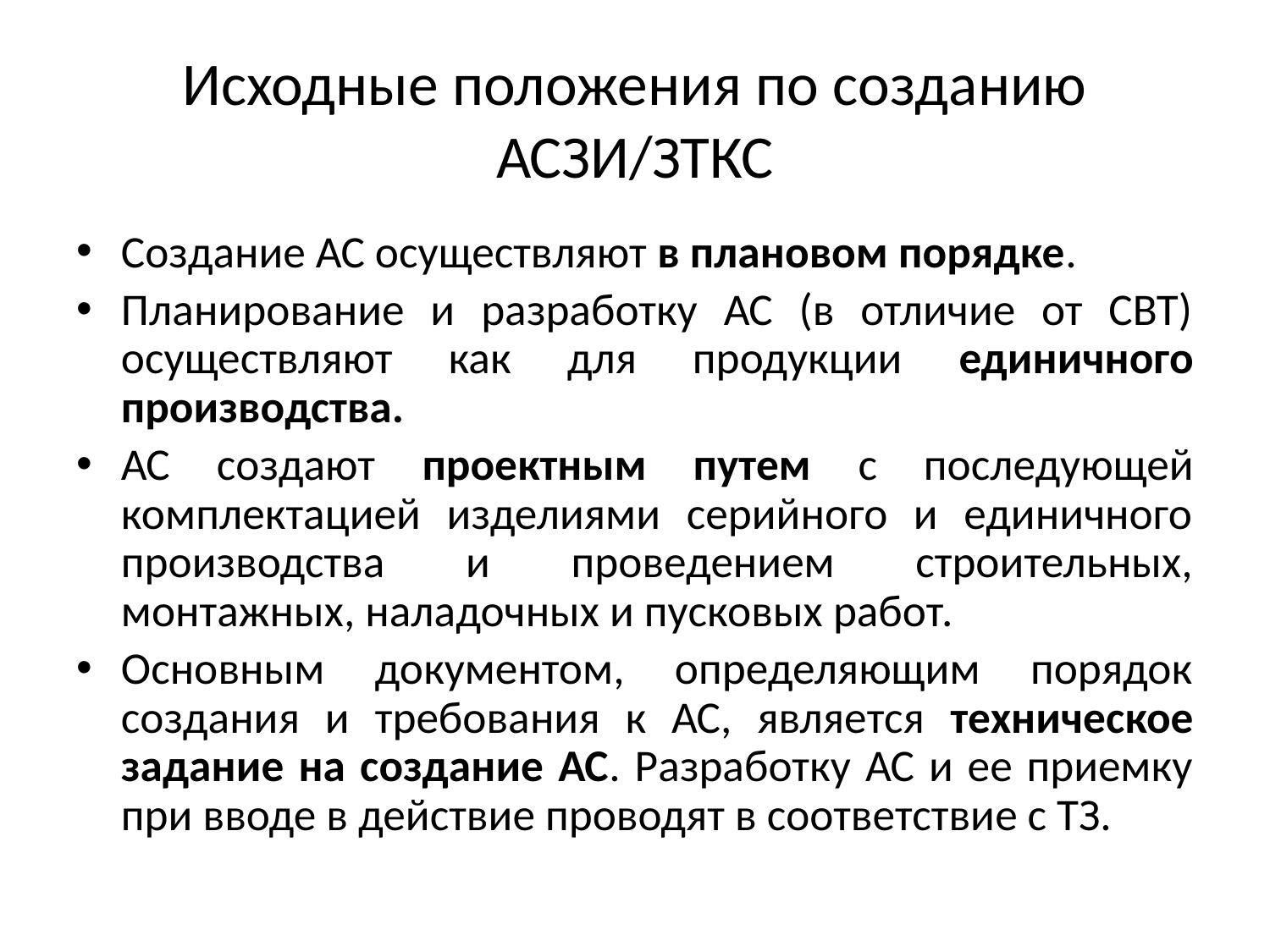

# Исходные положения по созданию АСЗИ/ЗТКС
Создание АС осуществляют в плановом порядке.
Планирование и разработку АС (в отличие от СВТ) осуществляют как для продукции единичного производства.
АС создают проектным путем с последующей комплектацией изделиями серийного и единичного производства и проведением строительных, монтажных, наладочных и пусковых работ.
Основным документом, определяющим порядок создания и требования к АС, является техническое задание на создание АС. Разработку АС и ее приемку при вводе в действие проводят в соответствие с ТЗ.